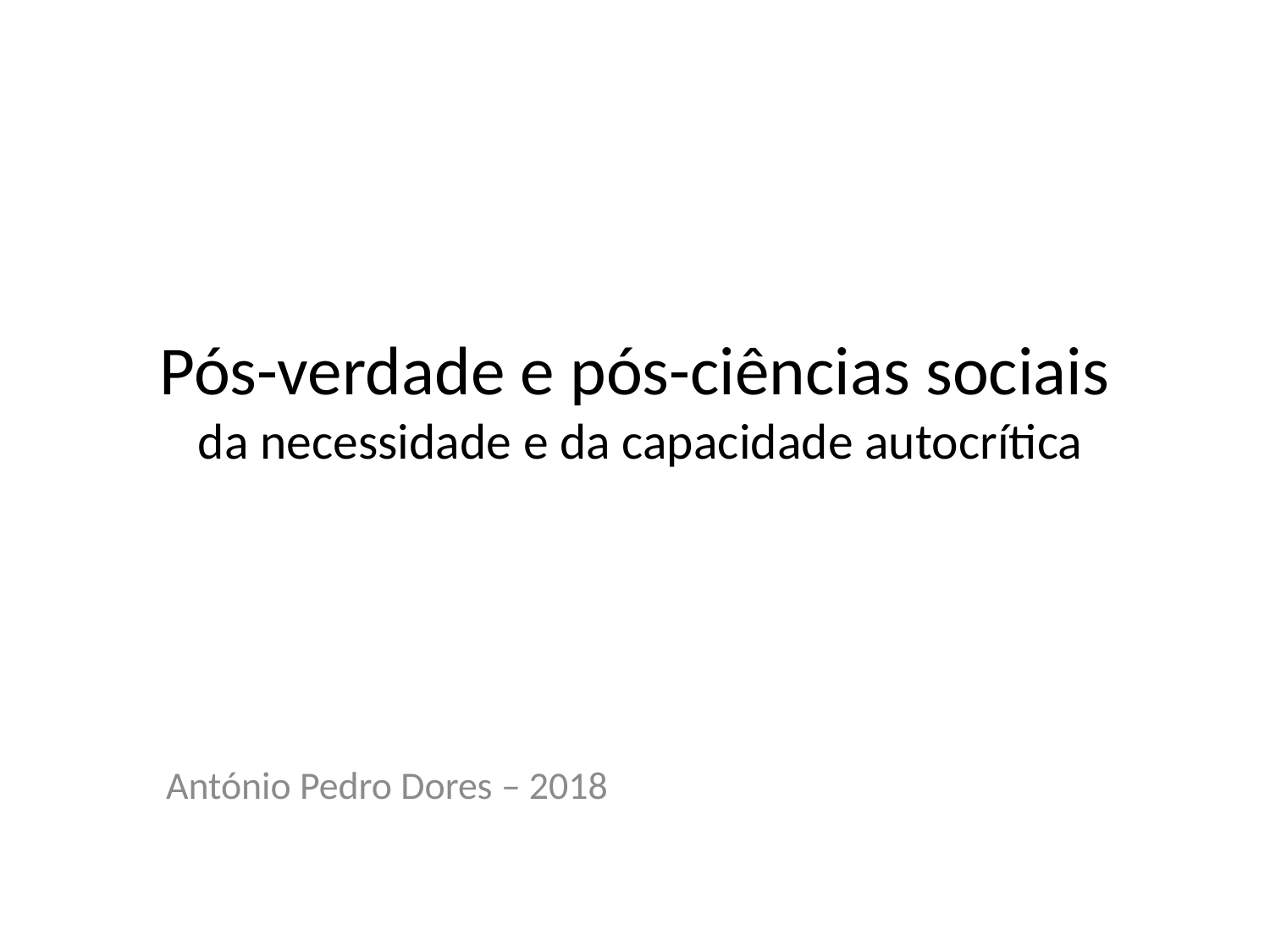

# Pós-verdade e pós-ciências sociais da necessidade e da capacidade autocrítica

António Pedro Dores – 2018